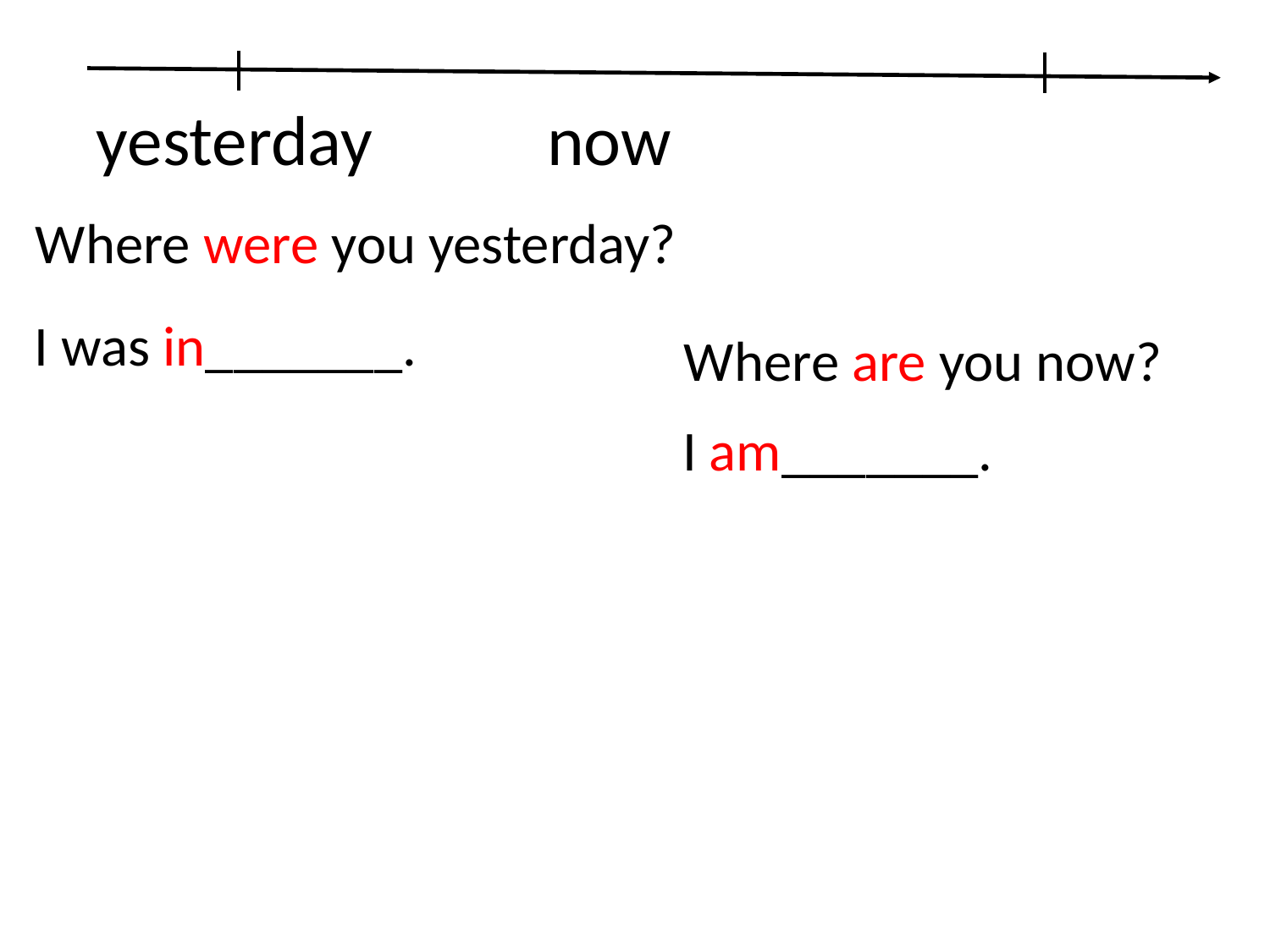

yesterday           now
Where were you yesterday?
I was in_______.
Where are you now?
I am_______.